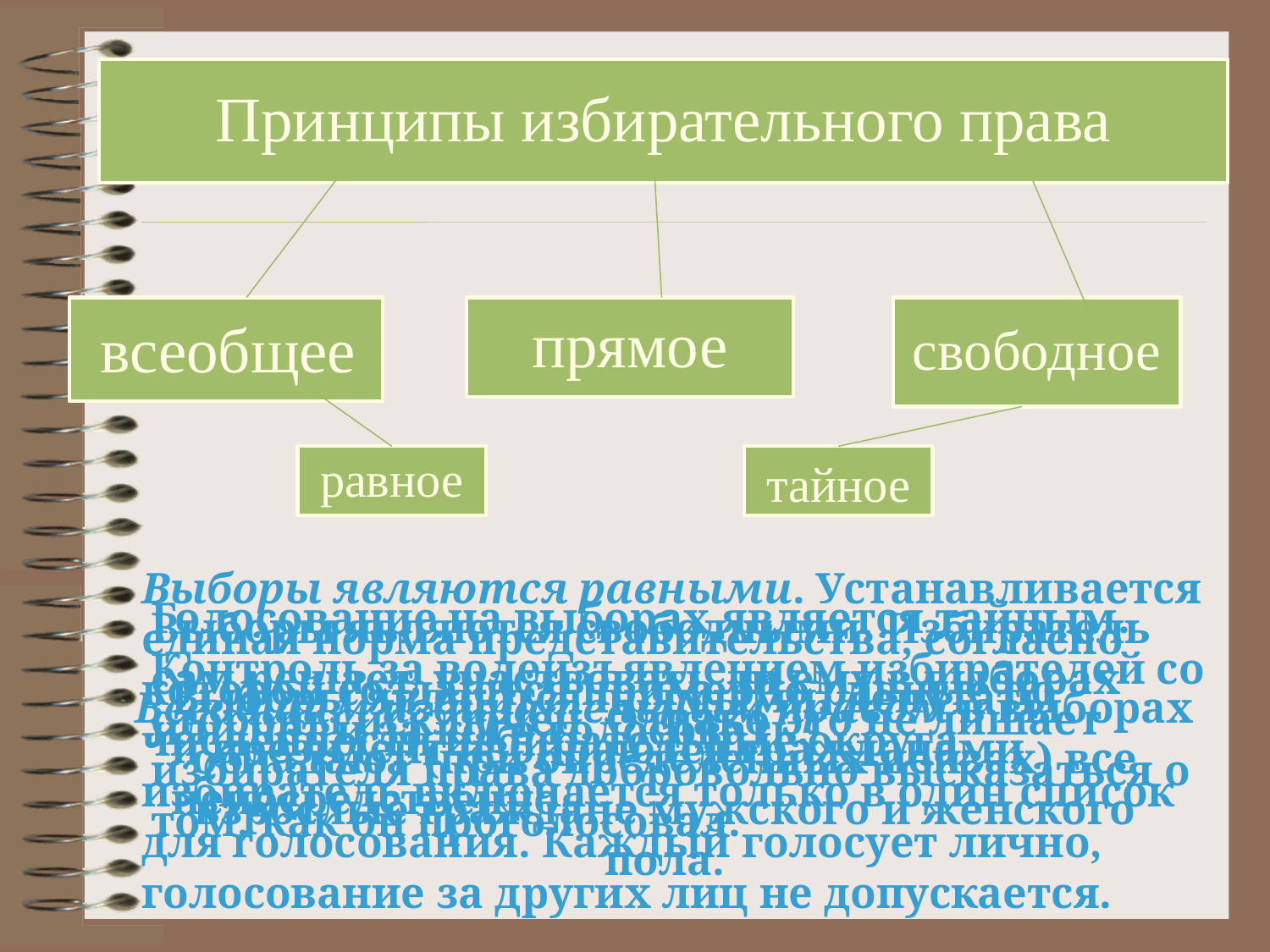

Принципы избирательного права

всеобщее

прямое

свободное

равное

тайное
Выборы являются равными. Устанавливается единая норма представительства, согласно которой создаются примерно равные по численности избирательные округа, избиратель включается только в один список для голосования. Каждый голосует лично, голосование за других лиц не допускается.
Голосование на выборах является тайным. Контроль за волеизъявлением избирателей со стороны исключен. Однако это не лишает избирателя права добровольно высказаться о том, как он проголосовал.
Выборы являются свободными. Избиратель сам решает, участвовать ли ему в выборах или нет и за кого голосовать.
Выборы являются прямыми. Депутаты и президент избираются гражданами непосредственно.
Всеобщим избирательным правом в выборах обладают (при определенных цензах) все взрослые граждане мужского и женского пола.